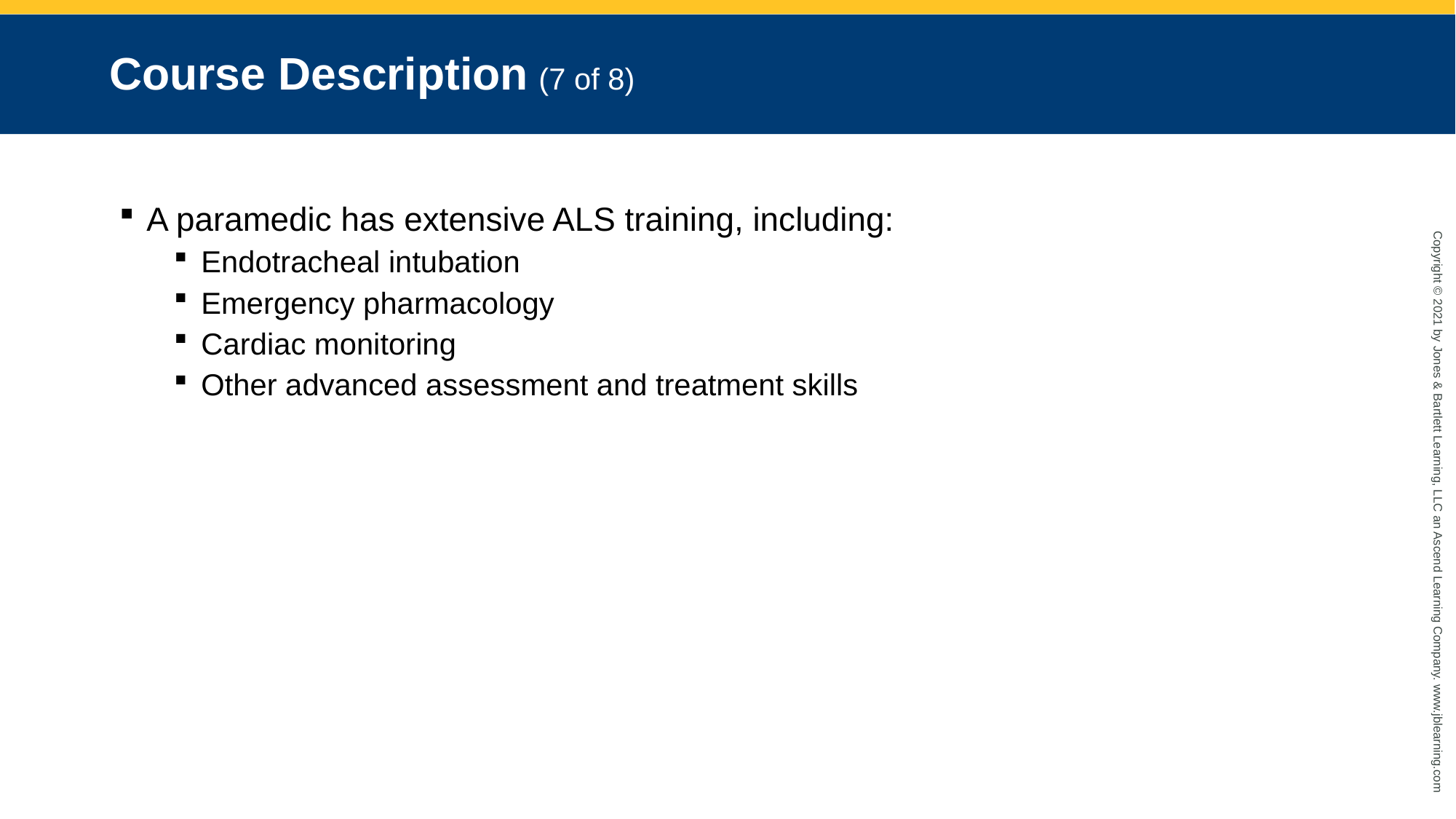

Course Description (7 of 8)
A paramedic has extensive ALS training, including:
Endotracheal intubation
Emergency pharmacology
Cardiac monitoring
Other advanced assessment and treatment skills